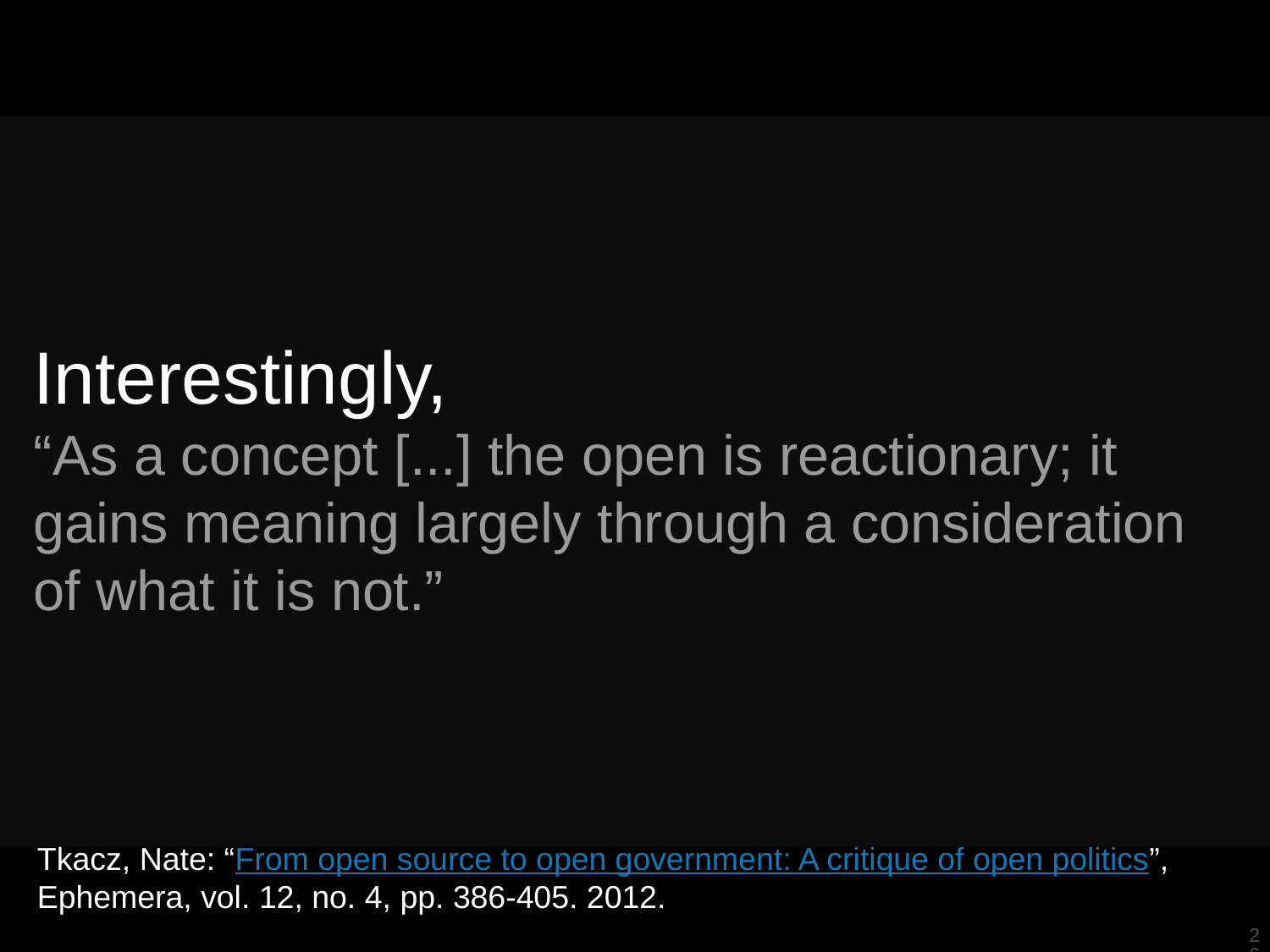

Interestingly,
“As a concept [...] the open is reactionary; it gains meaning largely through a consideration of what it is not.”
Tkacz, Nate: “From open source to open government: A critique of open politics”, Ephemera, vol. 12, no. 4, pp. 386-405. 2012.
26